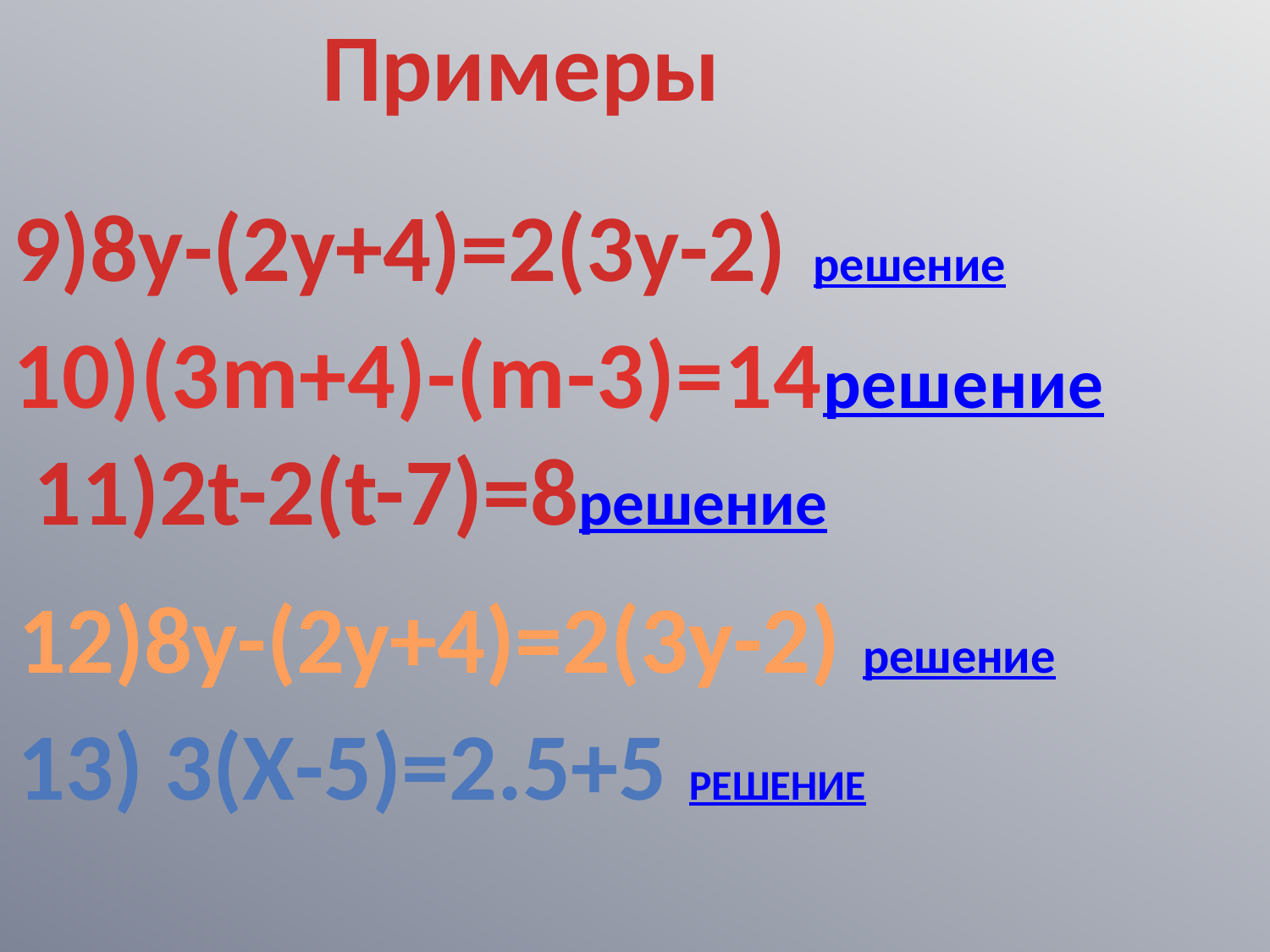

Примеры
9)8у-(2у+4)=2(3у-2) решение
10)(3m+4)-(m-3)=14решение
11)2t-2(t-7)=8решение
12)8у-(2у+4)=2(3у-2) решение
13) 3(х-5)=2.5+5 решение